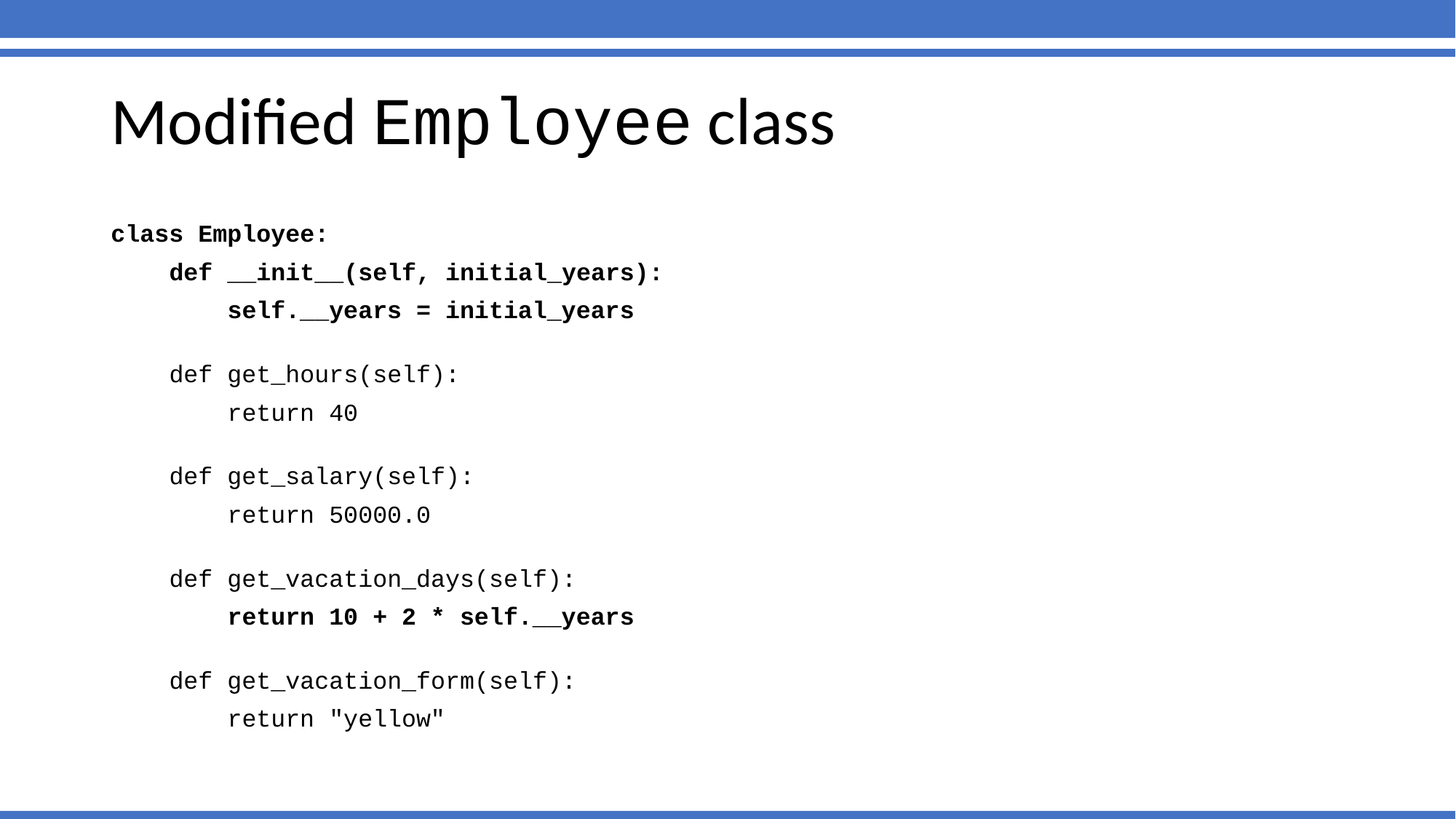

Modified Employee class
class Employee:
    def __init__(self, initial_years):
        self.__years = initial_years

    def get_hours(self):
        return 40

    def get_salary(self):
        return 50000.0

    def get_vacation_days(self):
        return 10 + 2 * self.__years

    def get_vacation_form(self):
        return "yellow"